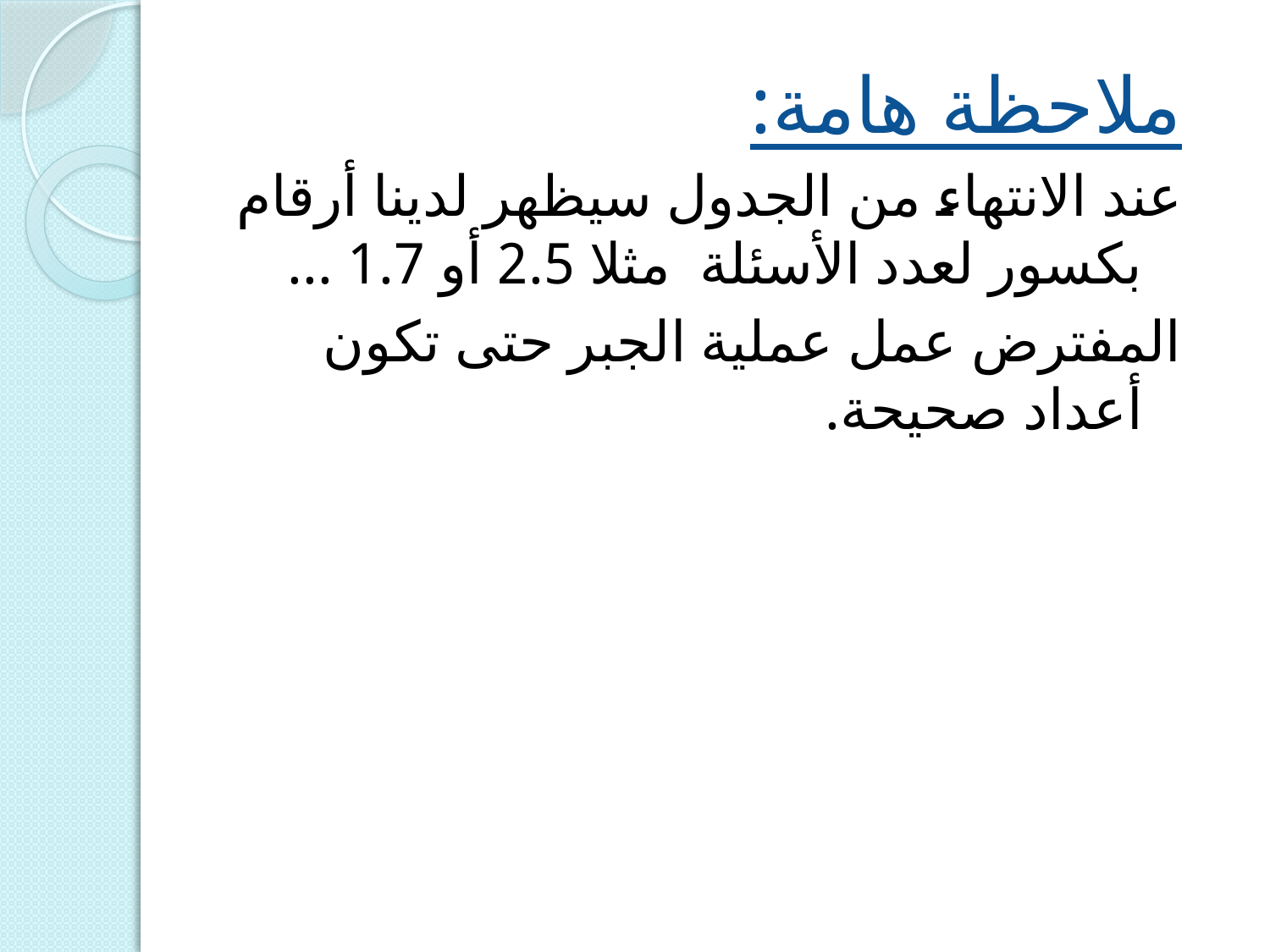

ملاحظة هامة:
عند الانتهاء من الجدول سيظهر لدينا أرقام بكسور لعدد الأسئلة  مثلا 2.5 أو 1.7 ...
المفترض عمل عملية الجبر حتى تكون أعداد صحيحة.